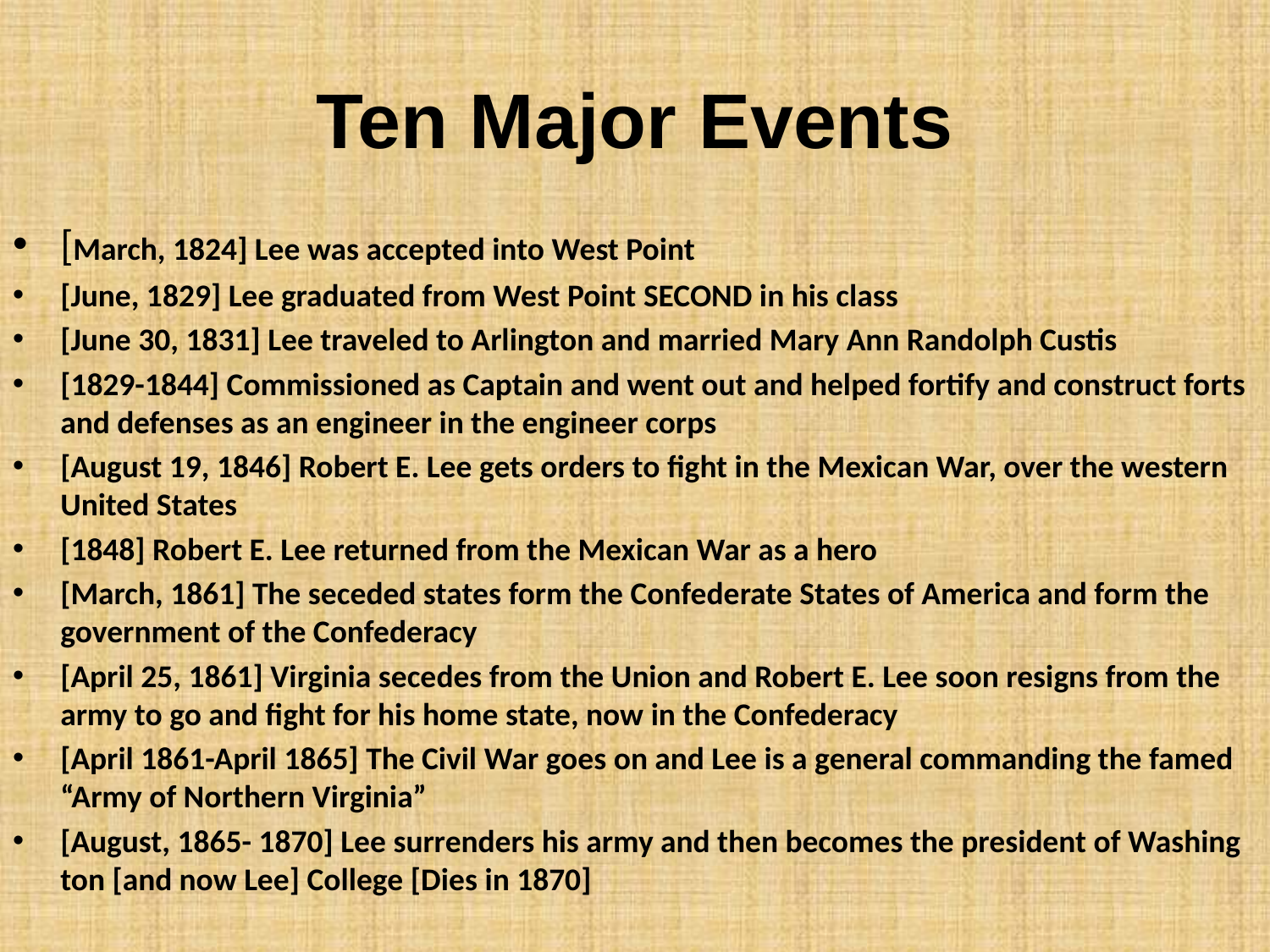

# Ten Major Events
[March, 1824] Lee was accepted into West Point
[June, 1829] Lee graduated from West Point SECOND in his class
[June 30, 1831] Lee traveled to Arlington and married Mary Ann Randolph Custis
[1829-1844] Commissioned as Captain and went out and helped fortify and construct forts and defenses as an engineer in the engineer corps
[August 19, 1846] Robert E. Lee gets orders to fight in the Mexican War, over the western United States
[1848] Robert E. Lee returned from the Mexican War as a hero
[March, 1861] The seceded states form the Confederate States of America and form the government of the Confederacy
[April 25, 1861] Virginia secedes from the Union and Robert E. Lee soon resigns from the army to go and fight for his home state, now in the Confederacy
[April 1861-April 1865] The Civil War goes on and Lee is a general commanding the famed “Army of Northern Virginia”
[August, 1865- 1870] Lee surrenders his army and then becomes the president of Washing ton [and now Lee] College [Dies in 1870]